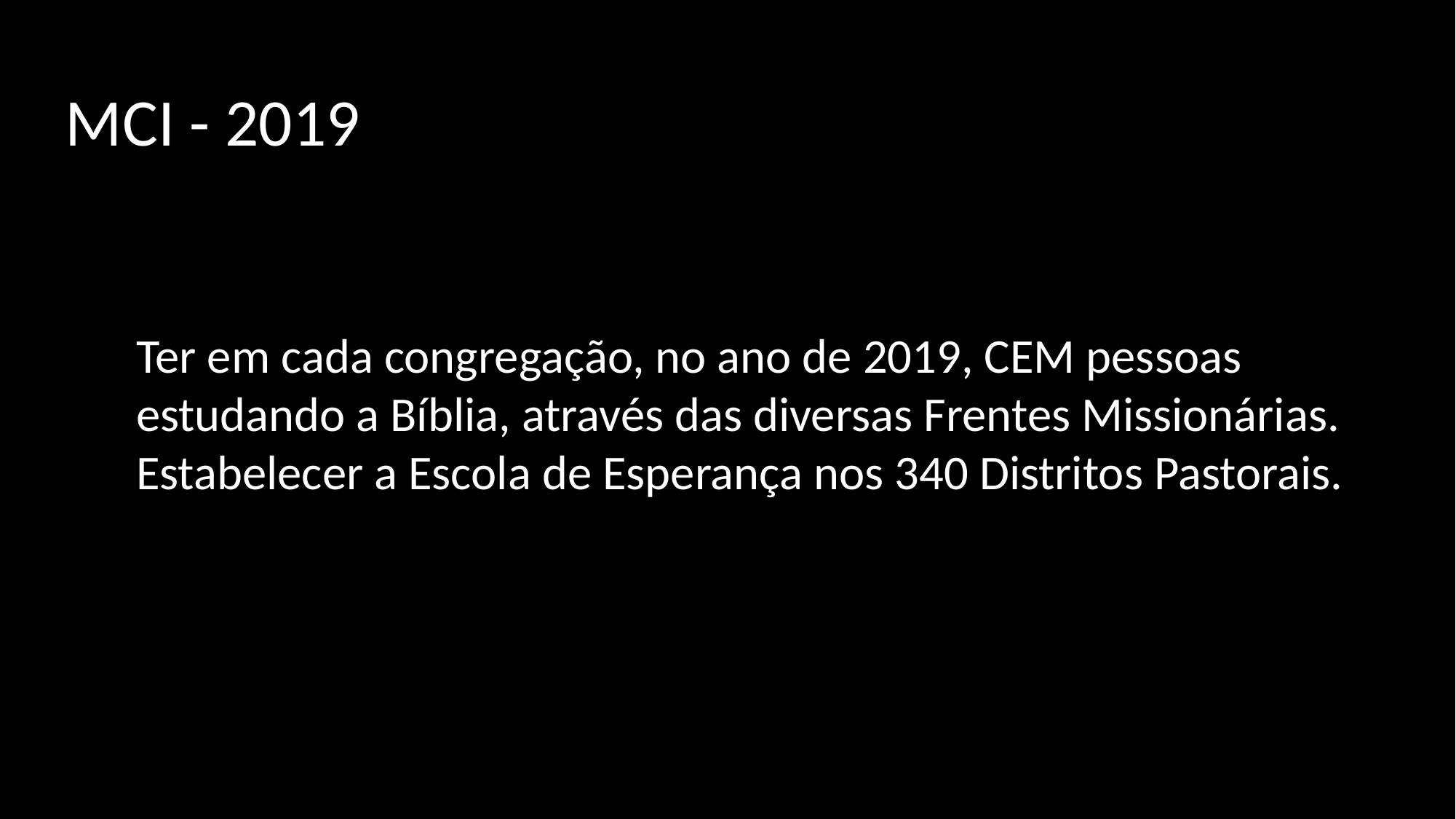

MCI - 2019
Ter em cada congregação, no ano de 2019, CEM pessoas estudando a Bíblia, através das diversas Frentes Missionárias.
Estabelecer a Escola de Esperança nos 340 Distritos Pastorais.